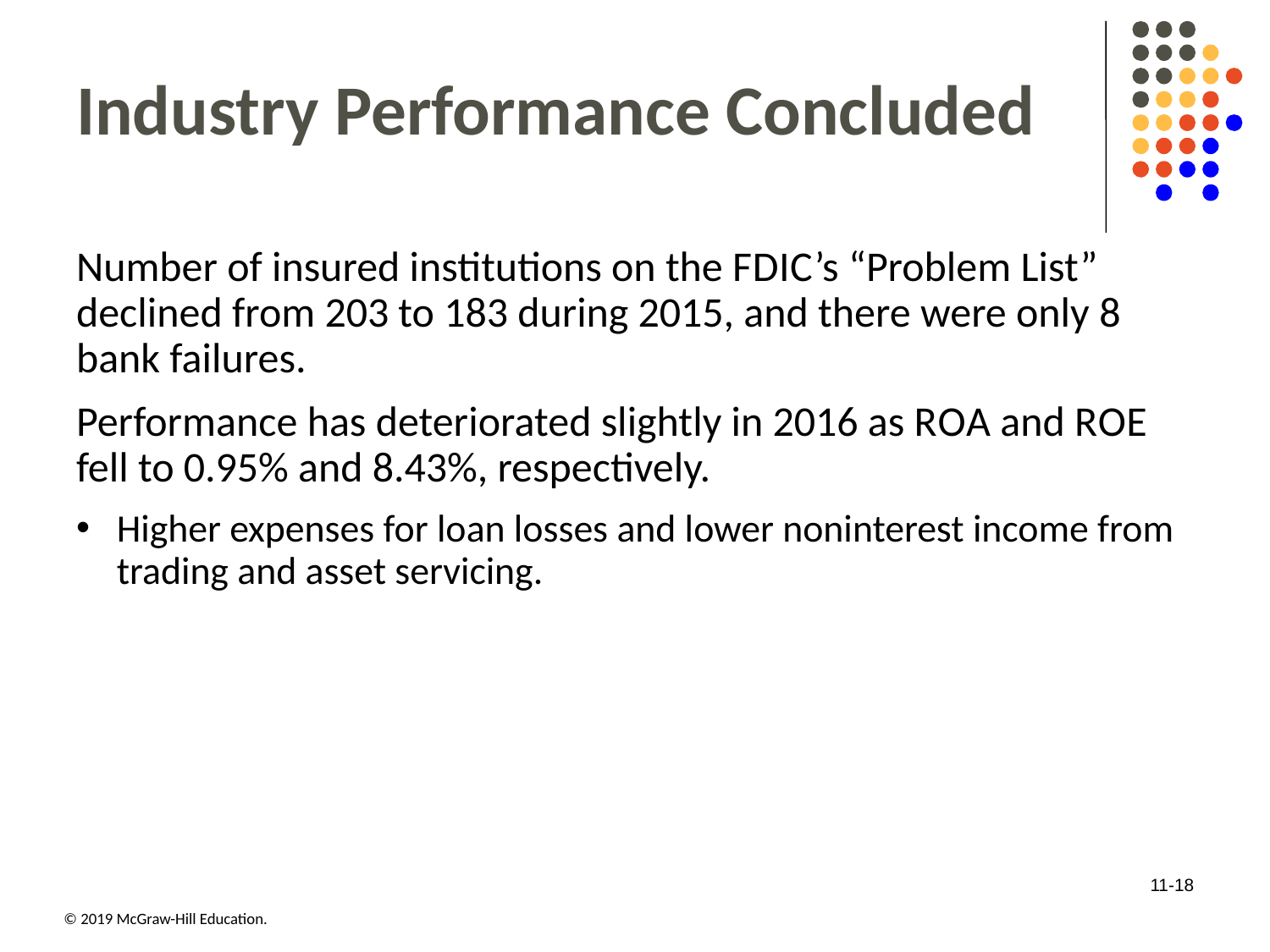

# Industry Performance Concluded
Number of insured institutions on the F D I C’s “Problem List” declined from 203 to 183 during 2015, and there were only 8 bank failures.
Performance has deteriorated slightly in 2016 as R O A and R O E fell to 0.95% and 8.43%, respectively.
Higher expenses for loan losses and lower noninterest income from trading and asset servicing.
11-18